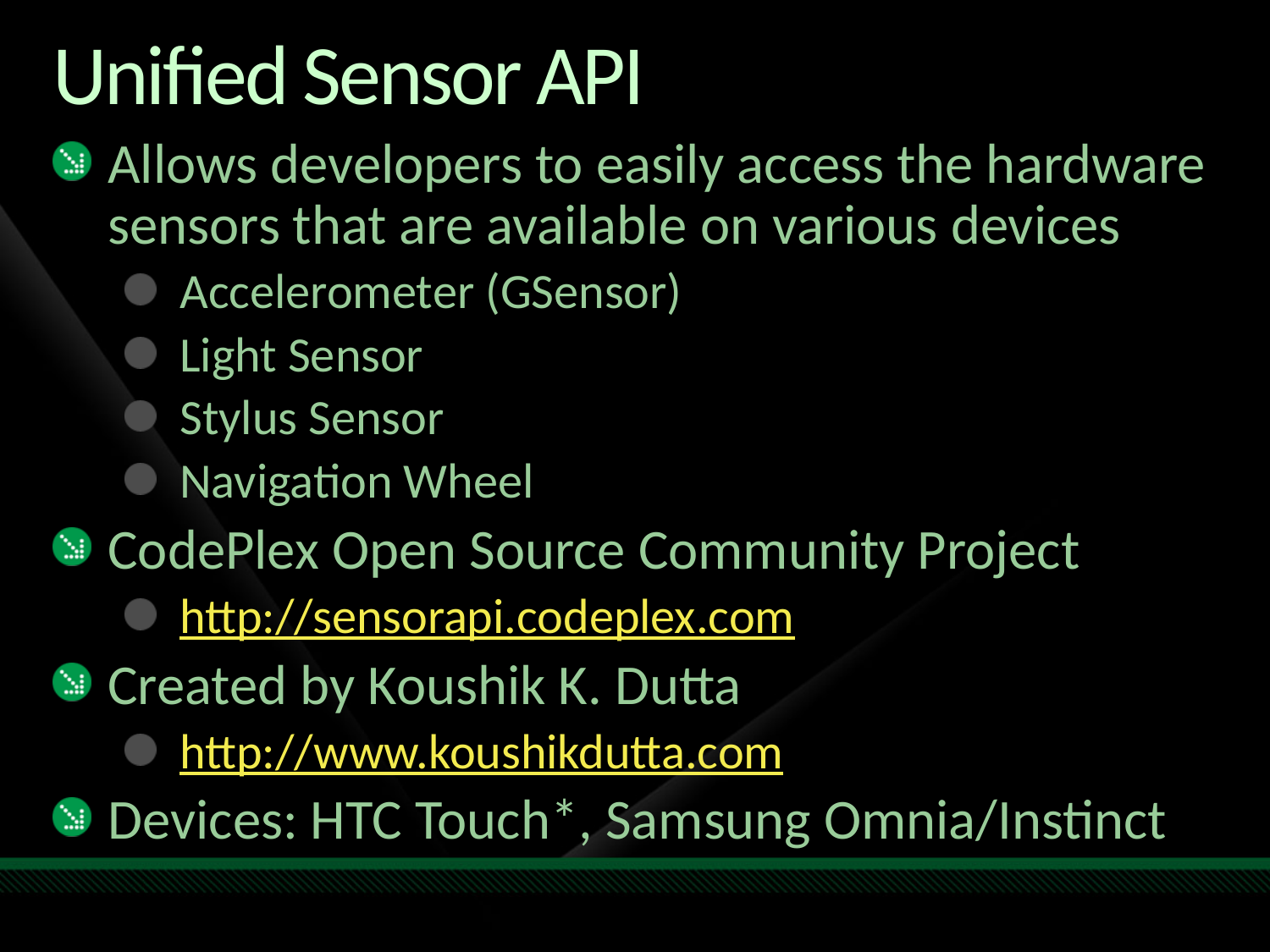

# Unified Sensor API
Allows developers to easily access the hardware sensors that are available on various devices
Accelerometer (GSensor)
Light Sensor
Stylus Sensor
Navigation Wheel
CodePlex Open Source Community Project
http://sensorapi.codeplex.com
Created by Koushik K. Dutta
http://www.koushikdutta.com
Devices: HTC Touch*, Samsung Omnia/Instinct